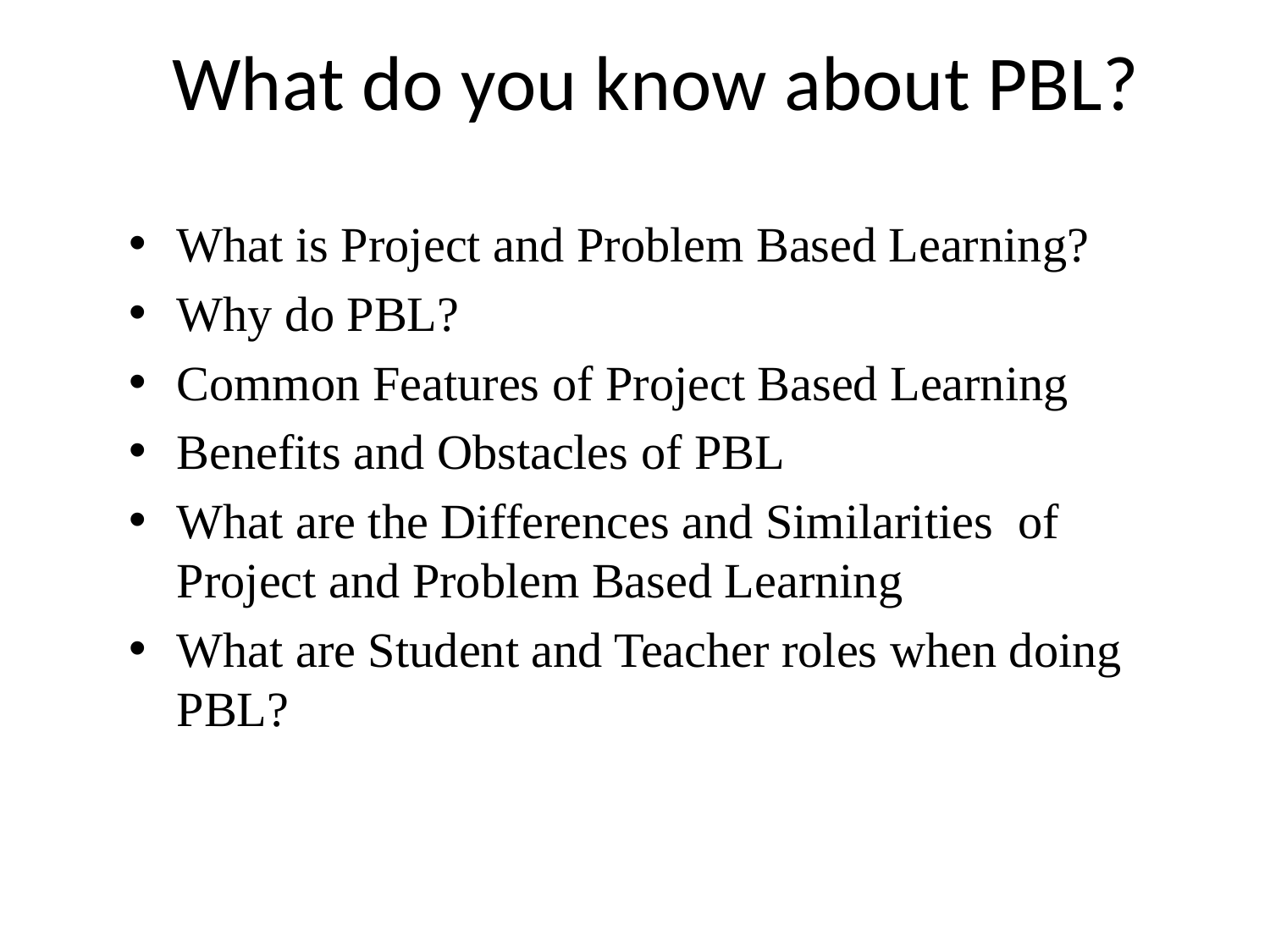

# What do you know about PBL?

What is Project and Problem Based Learning?
Why do PBL?
Common Features of Project Based Learning
Benefits and Obstacles of PBL
What are the Differences and Similarities  of Project and Problem Based Learning
What are Student and Teacher roles when doing PBL?